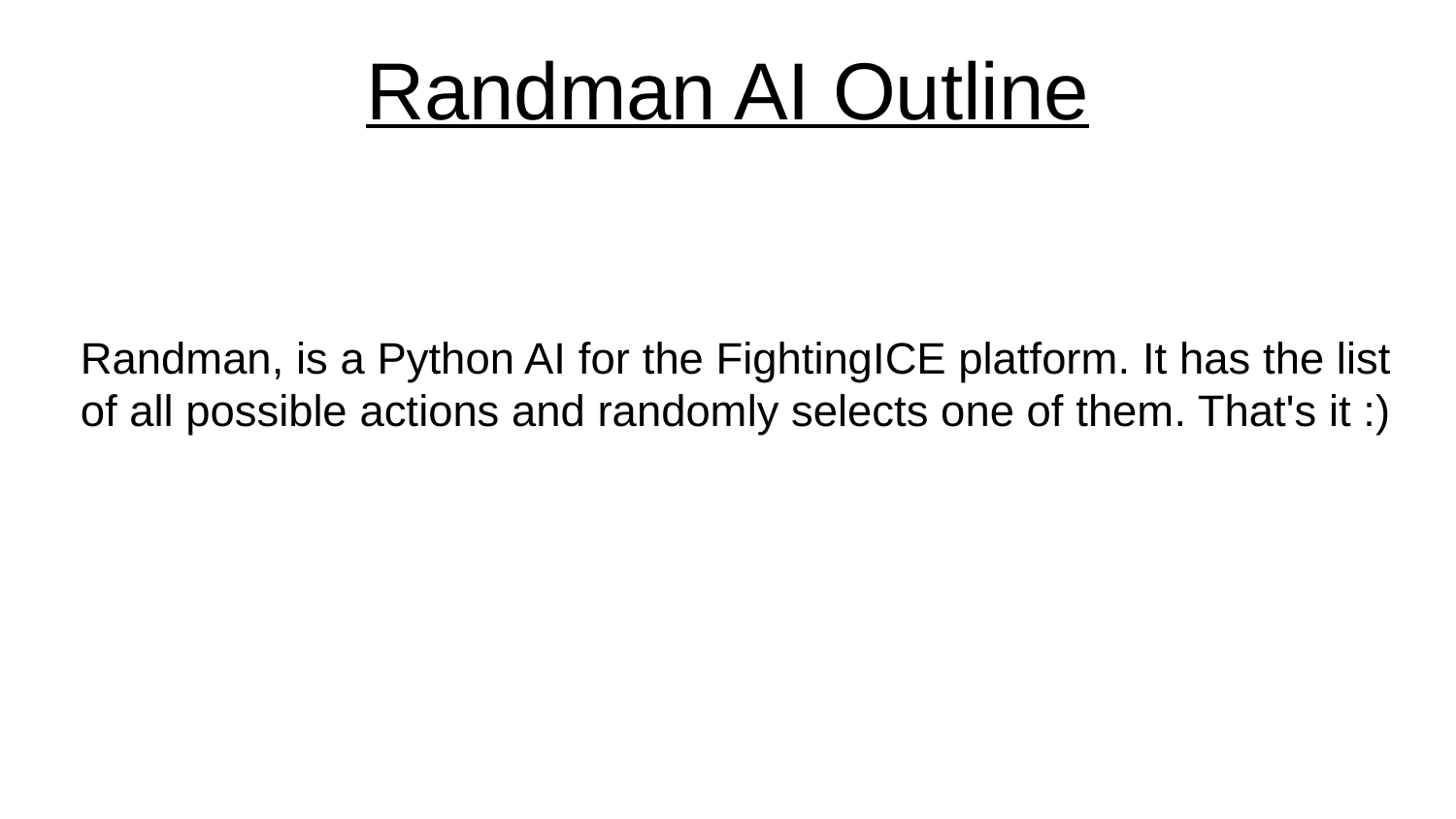

# Randman AI Outline
Randman, is a Python AI for the FightingICE platform. It has the list of all possible actions and randomly selects one of them. That's it :)